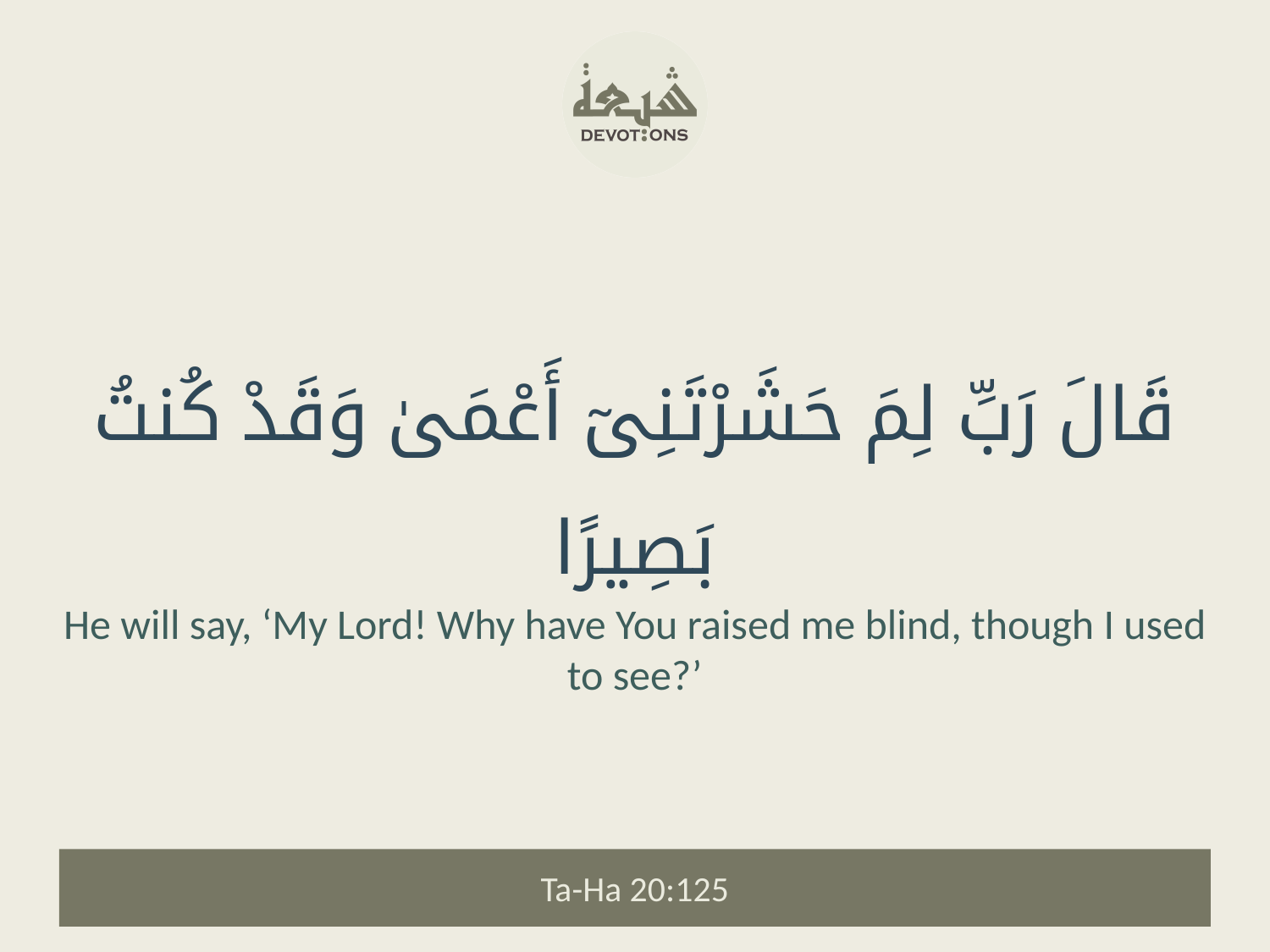

قَالَ رَبِّ لِمَ حَشَرْتَنِىٓ أَعْمَىٰ وَقَدْ كُنتُ بَصِيرًا
He will say, ‘My Lord! Why have You raised me blind, though I used to see?’
Ta-Ha 20:125